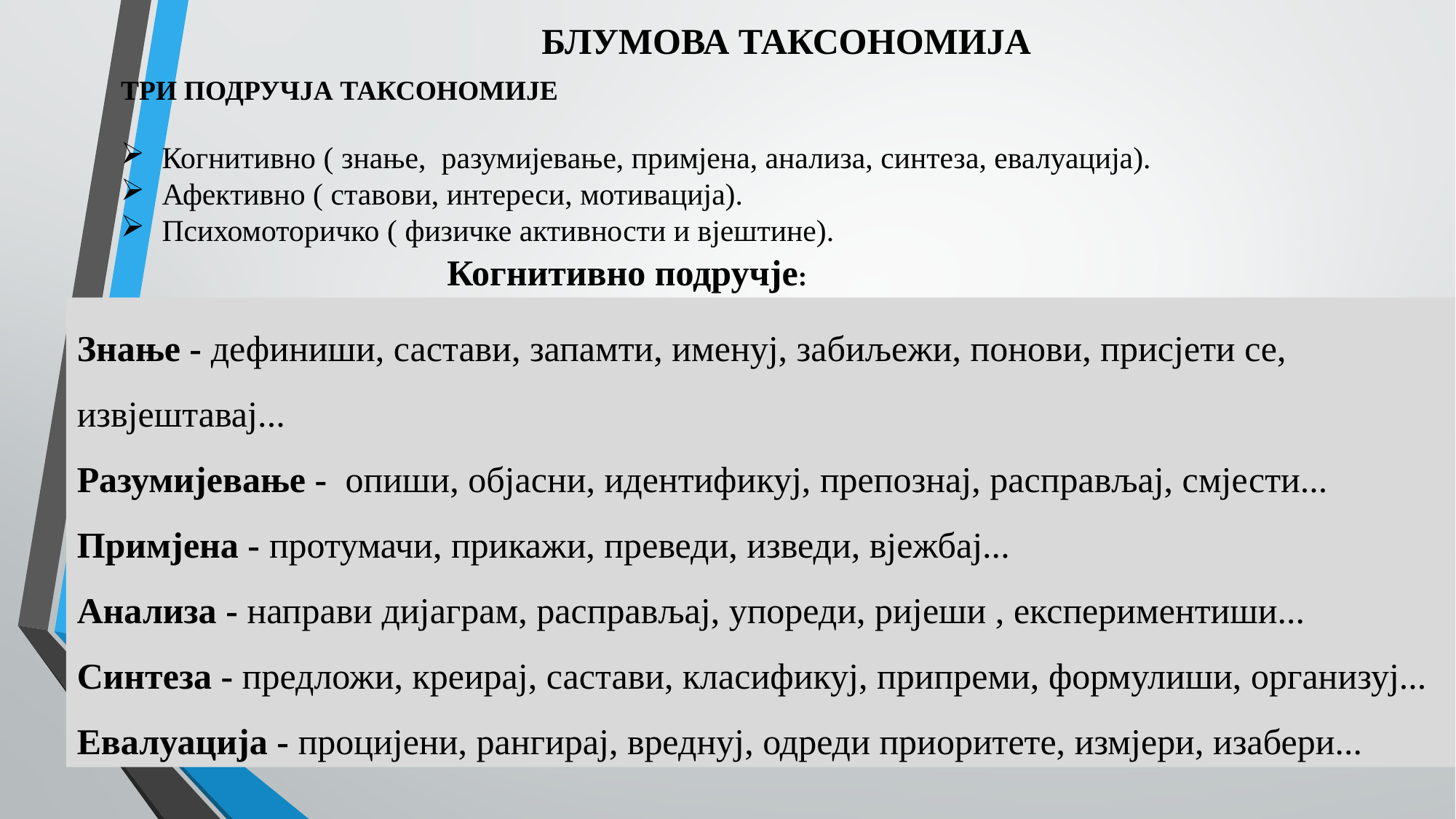

БЛУМОВА ТАКСОНОМИЈА
ТРИ ПОДРУЧЈА ТАКСОНОМИЈЕ

Когнитивно ( знање,  разумијевање, примјена, анализа, синтеза, евалуација).
Афективно ( ставови, интереси, мотивација).
Психомоторичко ( физичке активности и вјештине).
Когнитивно подручје:
Знање - дефиниши, састави, запамти, именуј, забиљежи, понови, присјети се, извјештавај...
Разумијевање -  опиши, објасни, идентификуј, препознај, расправљај, смјести...
Примјена - протумачи, прикажи, преведи, изведи, вјежбај...
Анализа - направи дијаграм, расправљај, упореди, ријеши , експериментиши...
Синтеза - предложи, креирај, састави, класификуј, припреми, формулиши, организуј...
Евалуација - процијени, рангирај, вреднуј, одреди приоритете, измјери, изабери...